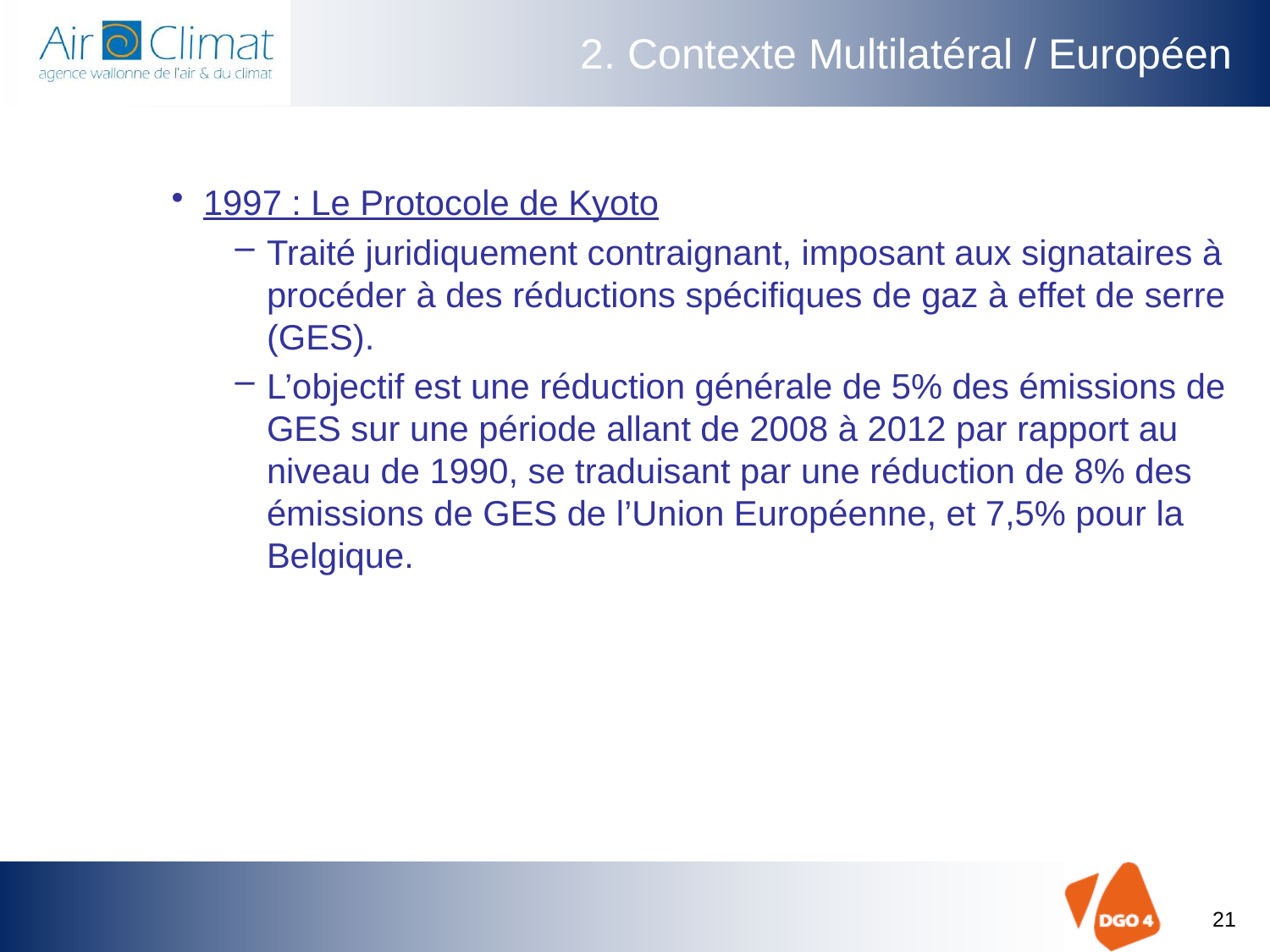

# 2. Contexte Multilatéral / Européen

1997 : Le Protocole de Kyoto
Traité juridiquement contraignant, imposant aux signataires à procéder à des réductions spécifiques de gaz à effet de serre (GES).
L’objectif est une réduction générale de 5% des émissions de GES sur une période allant de 2008 à 2012 par rapport au niveau de 1990, se traduisant par une réduction de 8% des émissions de GES de l’Union Européenne, et 7,5% pour la Belgique.

21